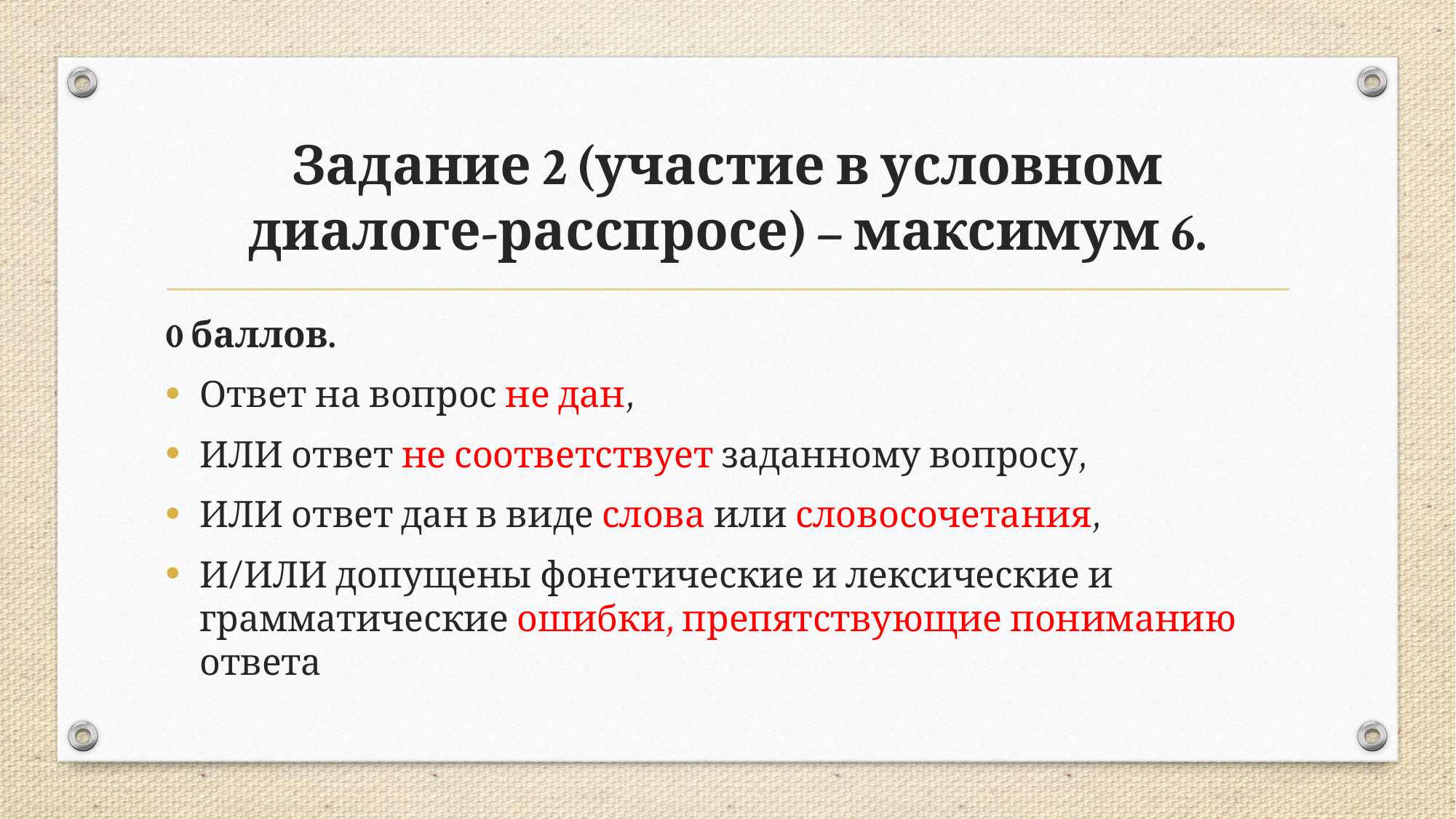

# Задание 2 (участие в условном диалоге-расспросе) – максимум 6.
0 баллов.
Ответ на вопрос не дан,
ИЛИ ответ не соответствует заданному вопросу,
ИЛИ ответ дан в виде слова или словосочетания,
И/ИЛИ допущены фонетические и лексические и грамматические ошибки, препятствующие пониманию ответа